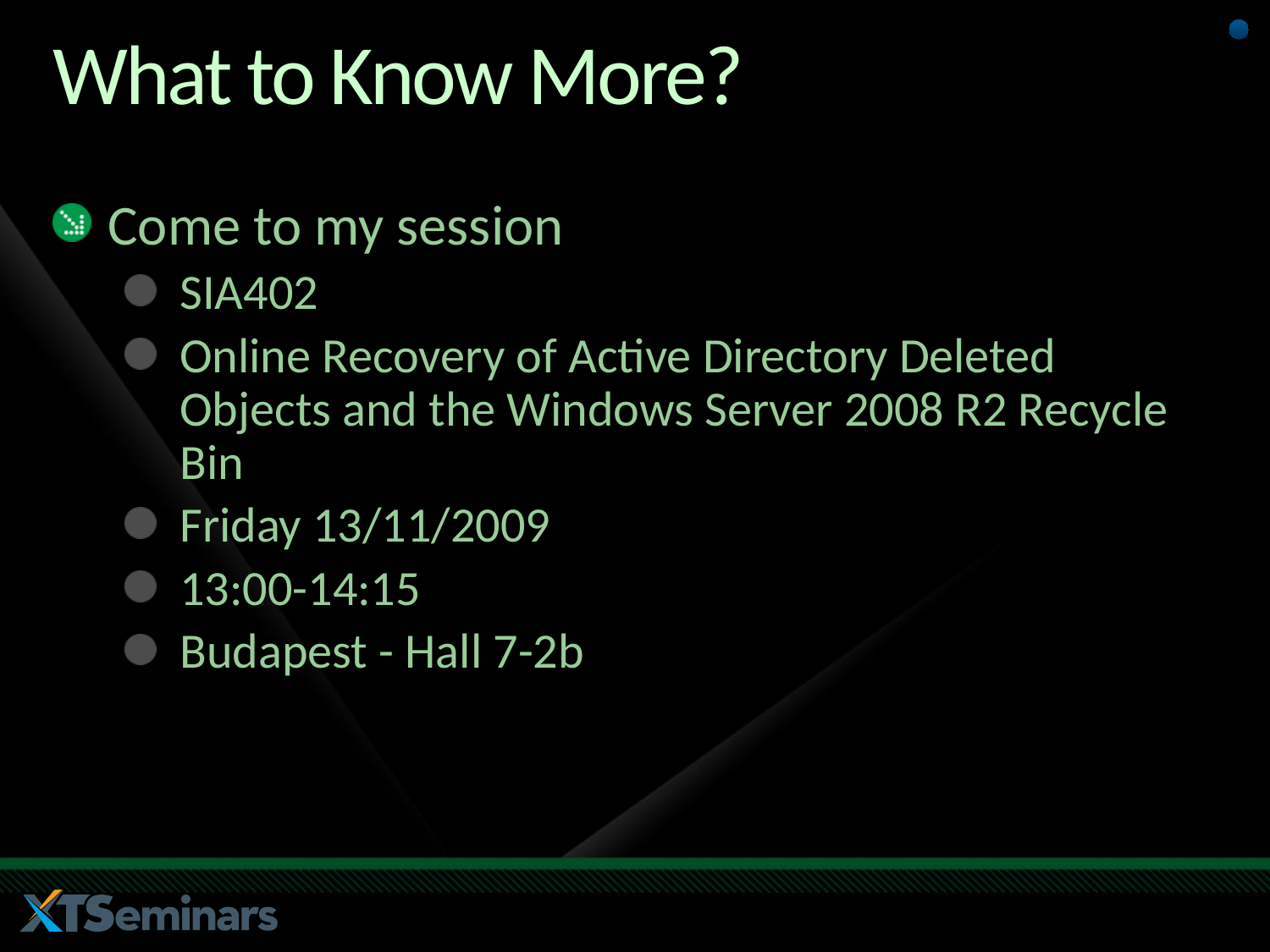

# What to Know More?
Come to my session
SIA402
Online Recovery of Active Directory Deleted Objects and the Windows Server 2008 R2 Recycle Bin
Friday 13/11/2009
13:00-14:15
Budapest - Hall 7-2b